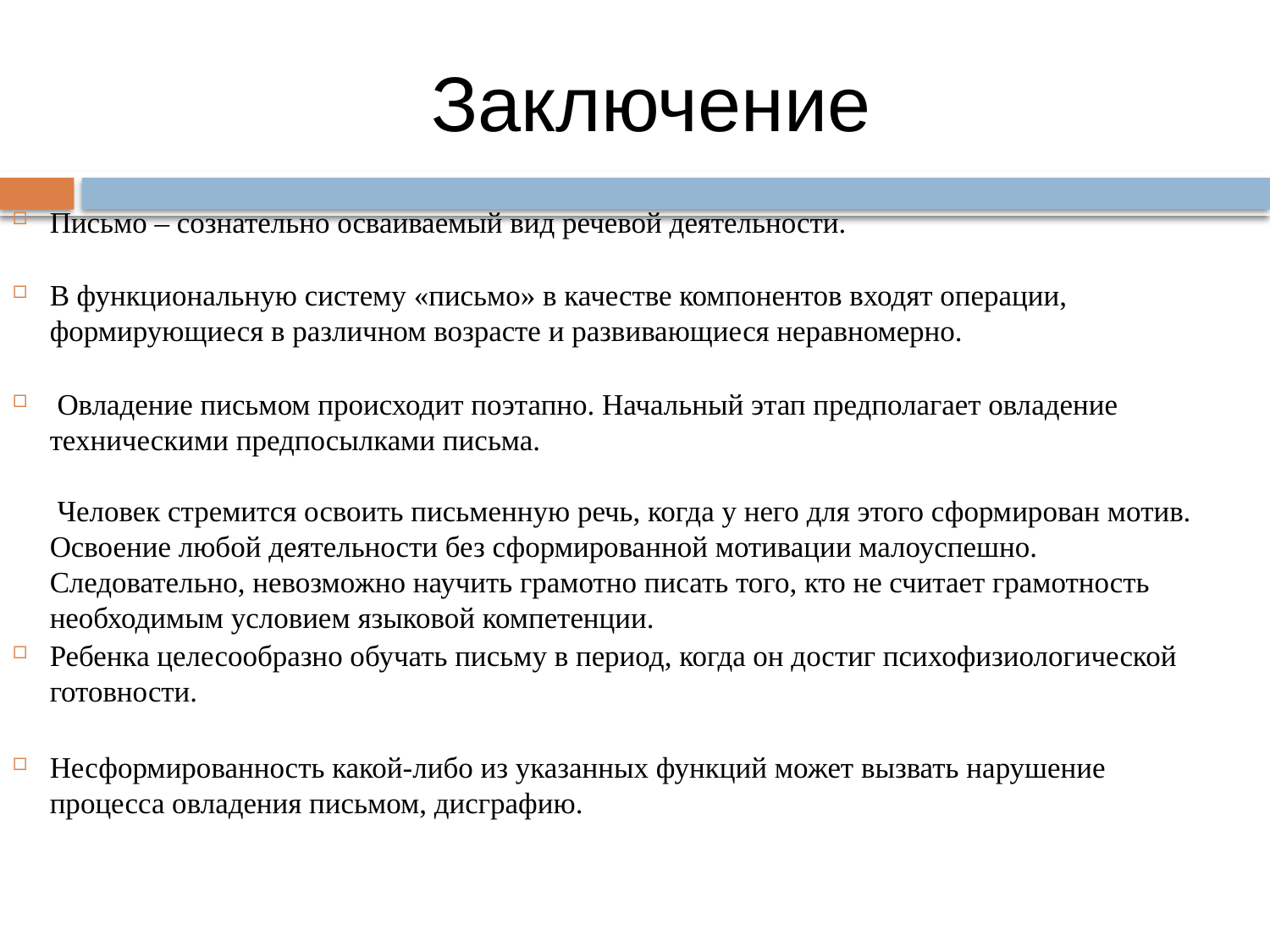

# Заключение

Письмо – сознательно осваиваемый вид речевой деятельности.
В функциональную систему «письмо» в качестве компонентов входят операции, формирующиеся в различном возрасте и развивающиеся неравномерно.
 Овладение письмом происходит поэтапно. Начальный этап предполагает овладение техническими предпосылками письма. 
 Человек стремится освоить письменную речь, когда у него для этого сформирован мотив. Освоение любой деятельности без сформированной мотивации малоуспешно. Следовательно, невозможно научить грамотно писать того, кто не считает грамотность необходимым условием языковой компетенции.
Ребенка целесообразно обучать письму в период, когда он достиг психофизиологической готовности.

Несформированность какой-либо из указанных функций может вызвать нарушение процесса овладения письмом, дисграфию.